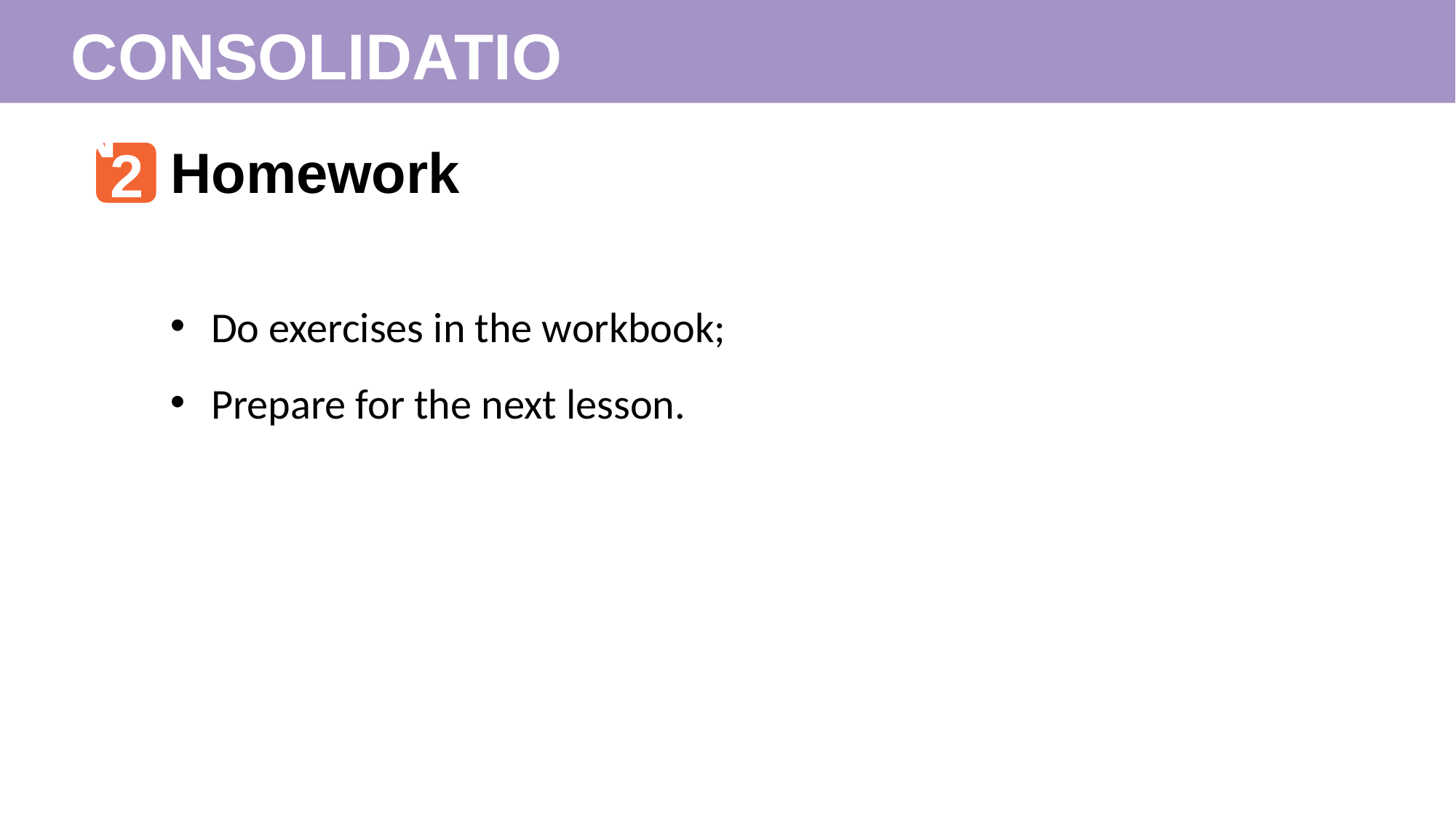

CONSOLIDATION
2
Homework

Do exercises in the workbook;
Prepare for the next lesson.